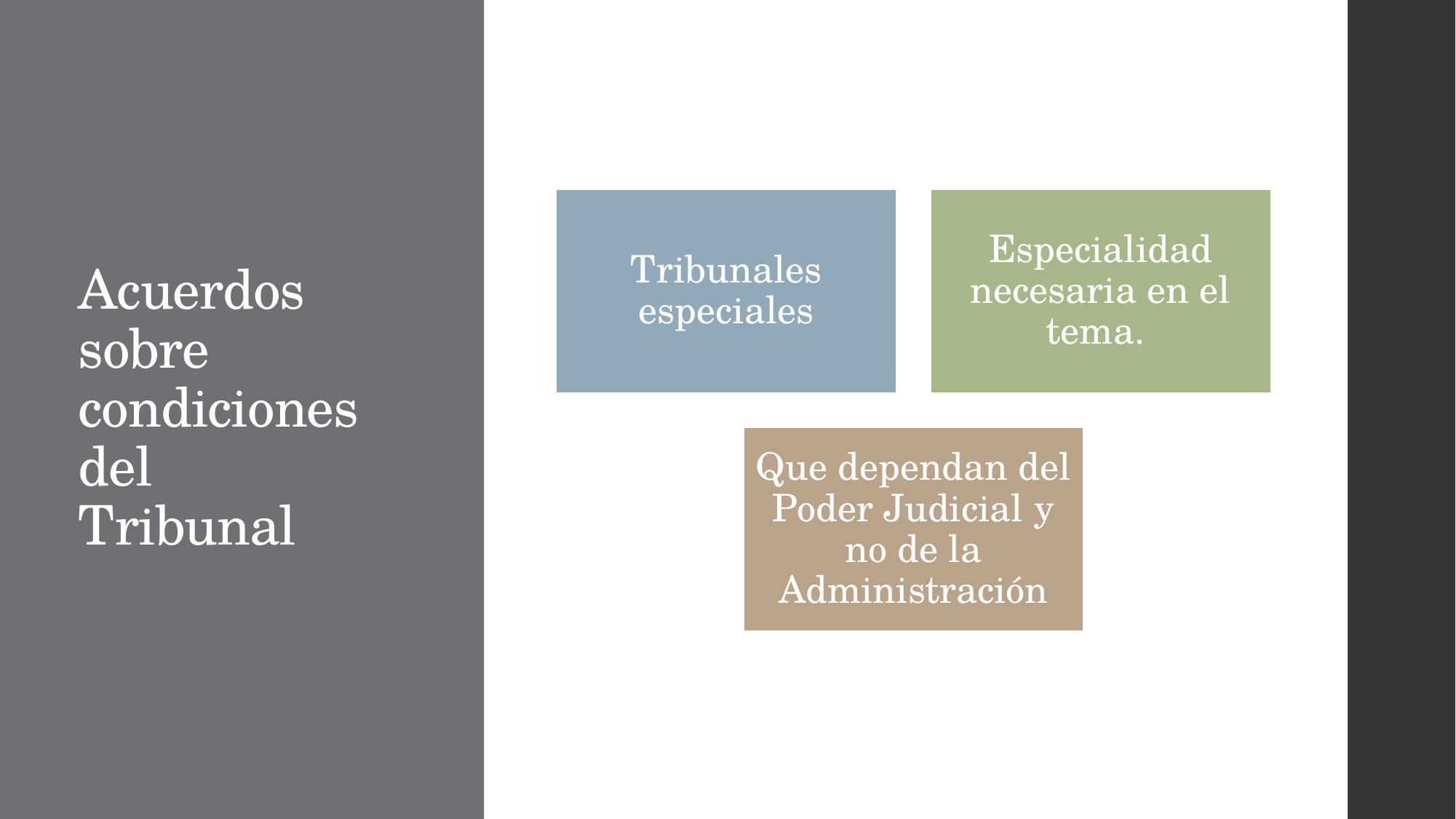

Tribunales especiales
Especialidad necesaria en el tema.
Que dependan del Poder Judicial y no de la Administración
# Acuerdos sobre condiciones del Tribunal